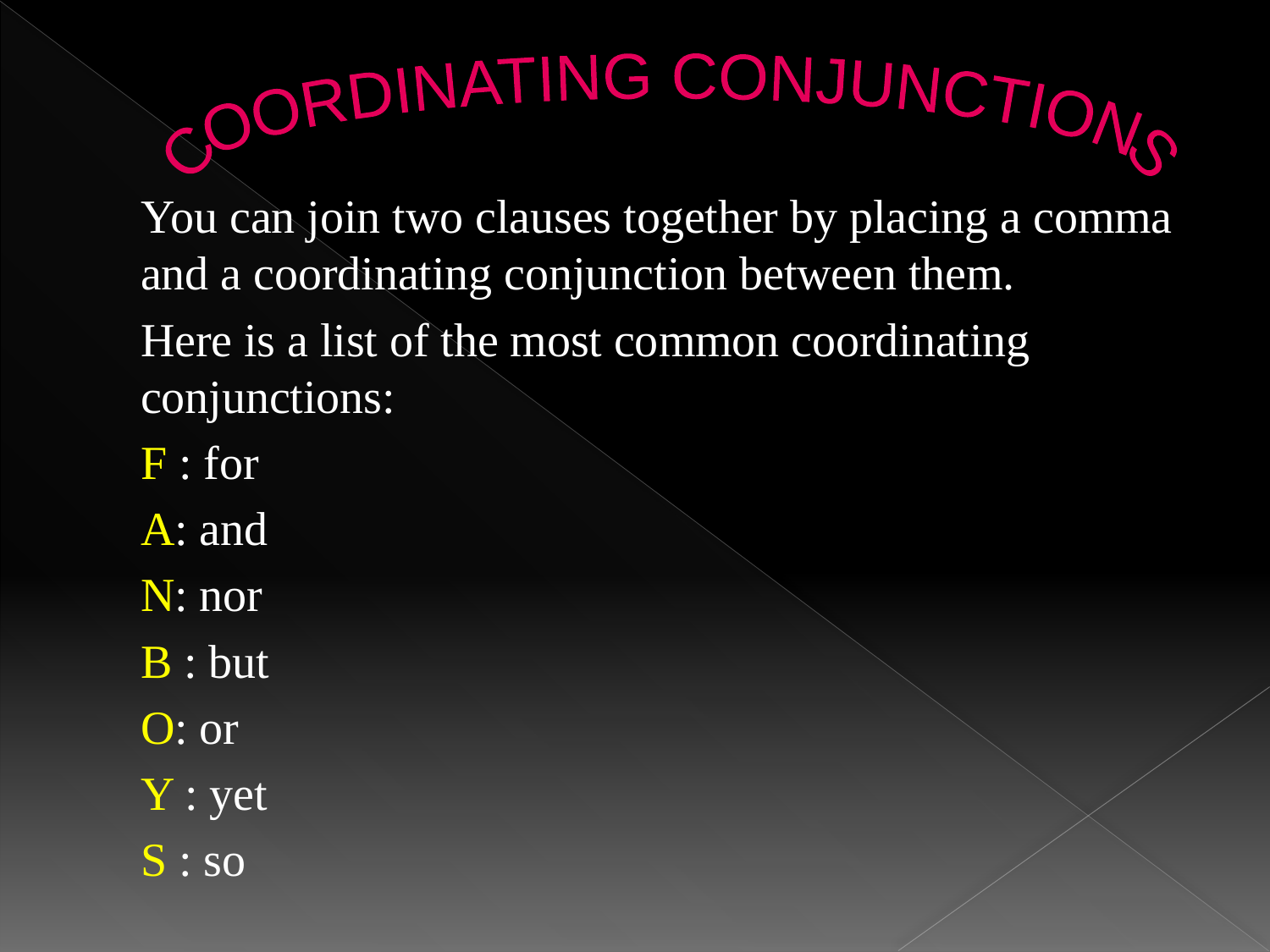

COORDINATING CONJUNCTIONS
     You can join two clauses together by placing a comma and a coordinating conjunction between them.
	Here is a list of the most common coordinating conjunctions:
			F : for
			A: and
			N: nor
			B : but
			O: or
			Y : yet
			S : so